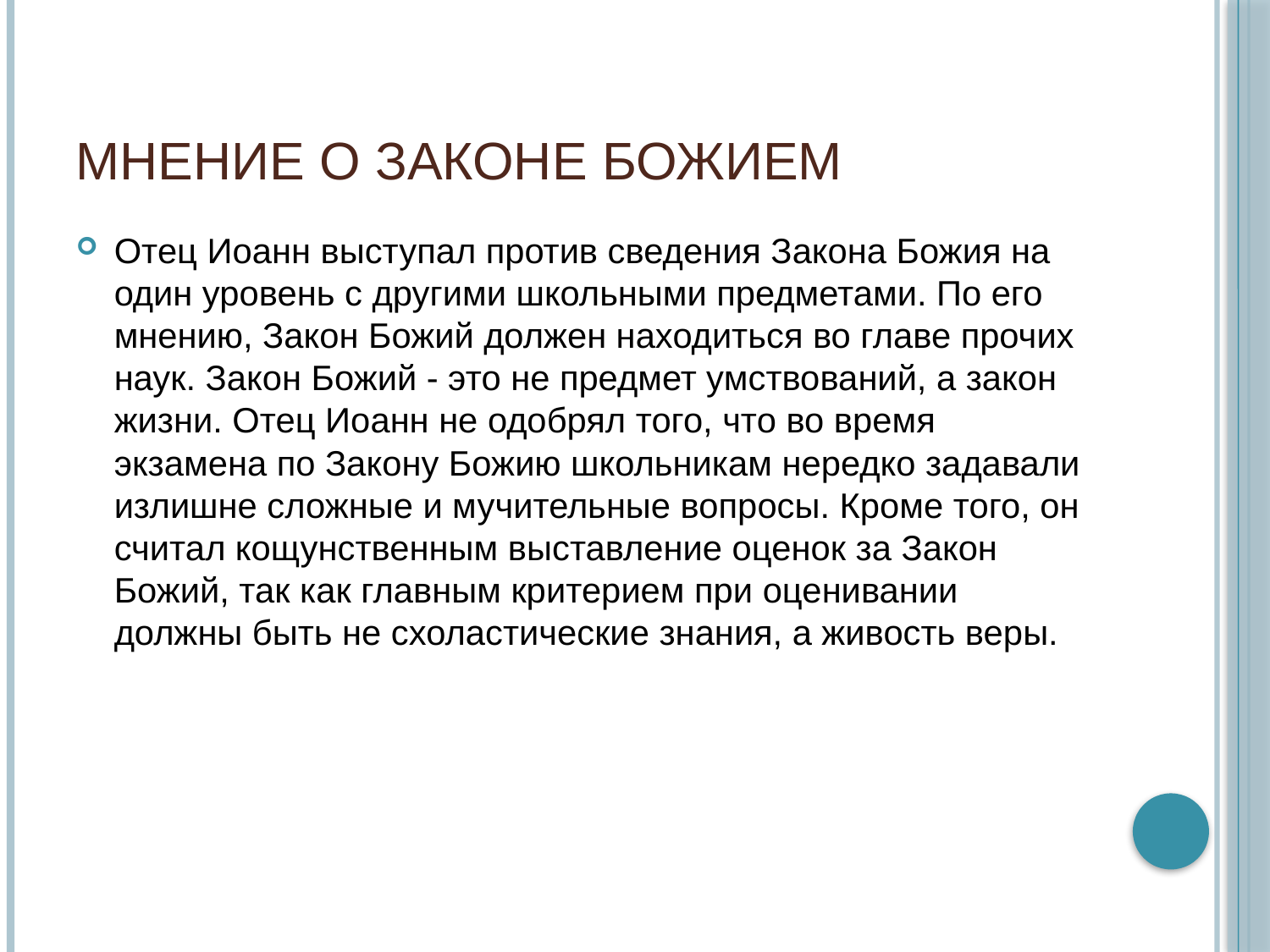

# Мнение о Законе Божием
Отец Иоанн выступал против сведения Закона Божия на один уровень с другими школьными предметами. По его мнению, Закон Божий должен находиться во главе прочих наук. Закон Божий - это не предмет умствований, а закон жизни. Отец Иоанн не одобрял того, что во время экзамена по Закону Божию школьникам нередко задавали излишне сложные и мучительные вопросы. Кроме того, он считал кощунственным выставление оценок за Закон Божий, так как главным критерием при оценивании должны быть не схоластические знания, а живость веры.